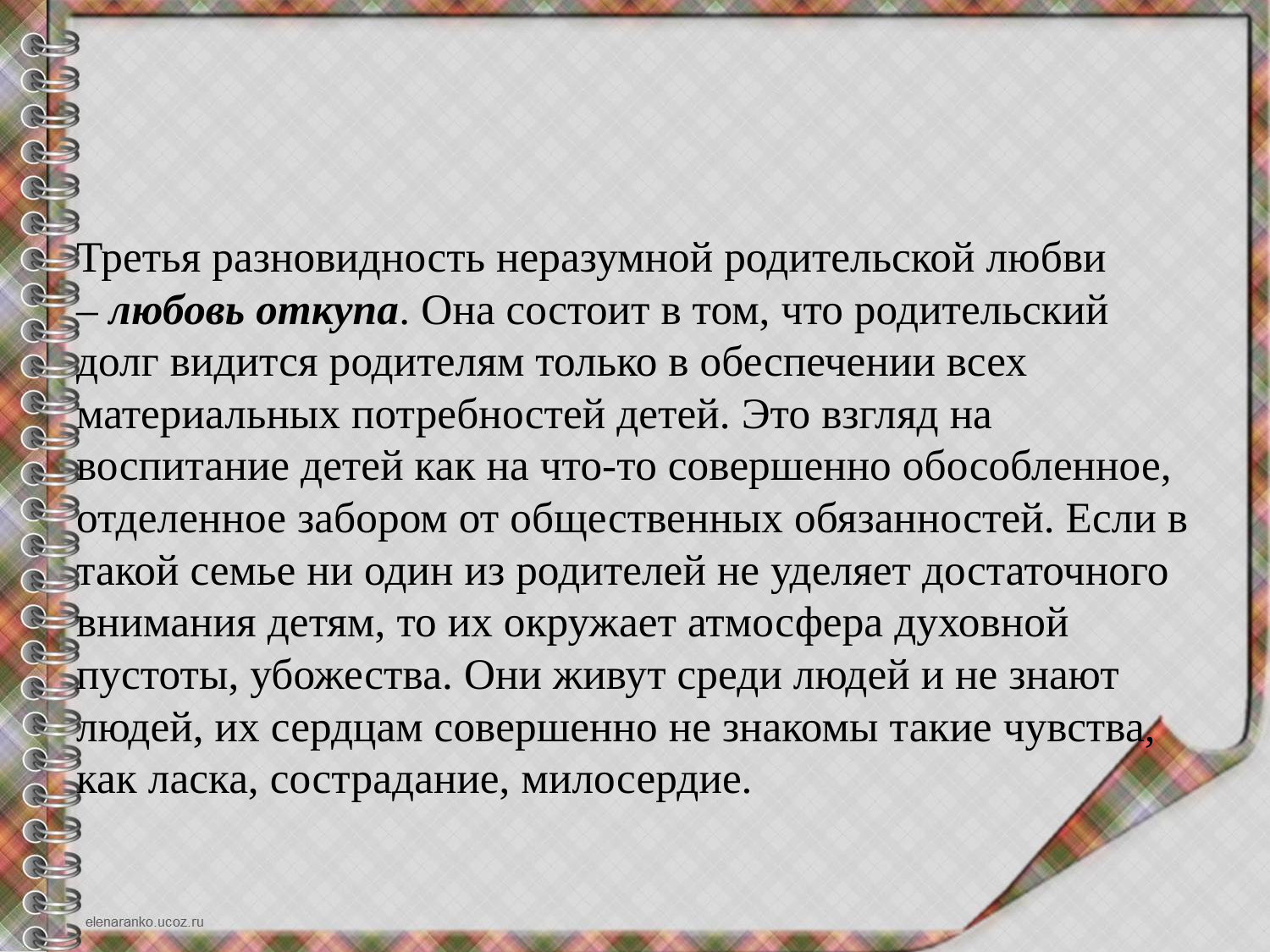

#
Третья разновидность неразумной родительской любви – любовь откупа. Она состоит в том, что родительский долг видится родителям только в обеспечении всех материальных потребностей детей. Это взгляд на воспитание детей как на что-то совершенно обособленное, отделенное забором от общественных обязанностей. Если в такой семье ни один из родителей не уделяет достаточного внимания детям, то их окружает атмосфера духовной пустоты, убожества. Они живут среди людей и не знают людей, их сердцам совершенно не знакомы такие чувства, как ласка, сострадание, милосердие.